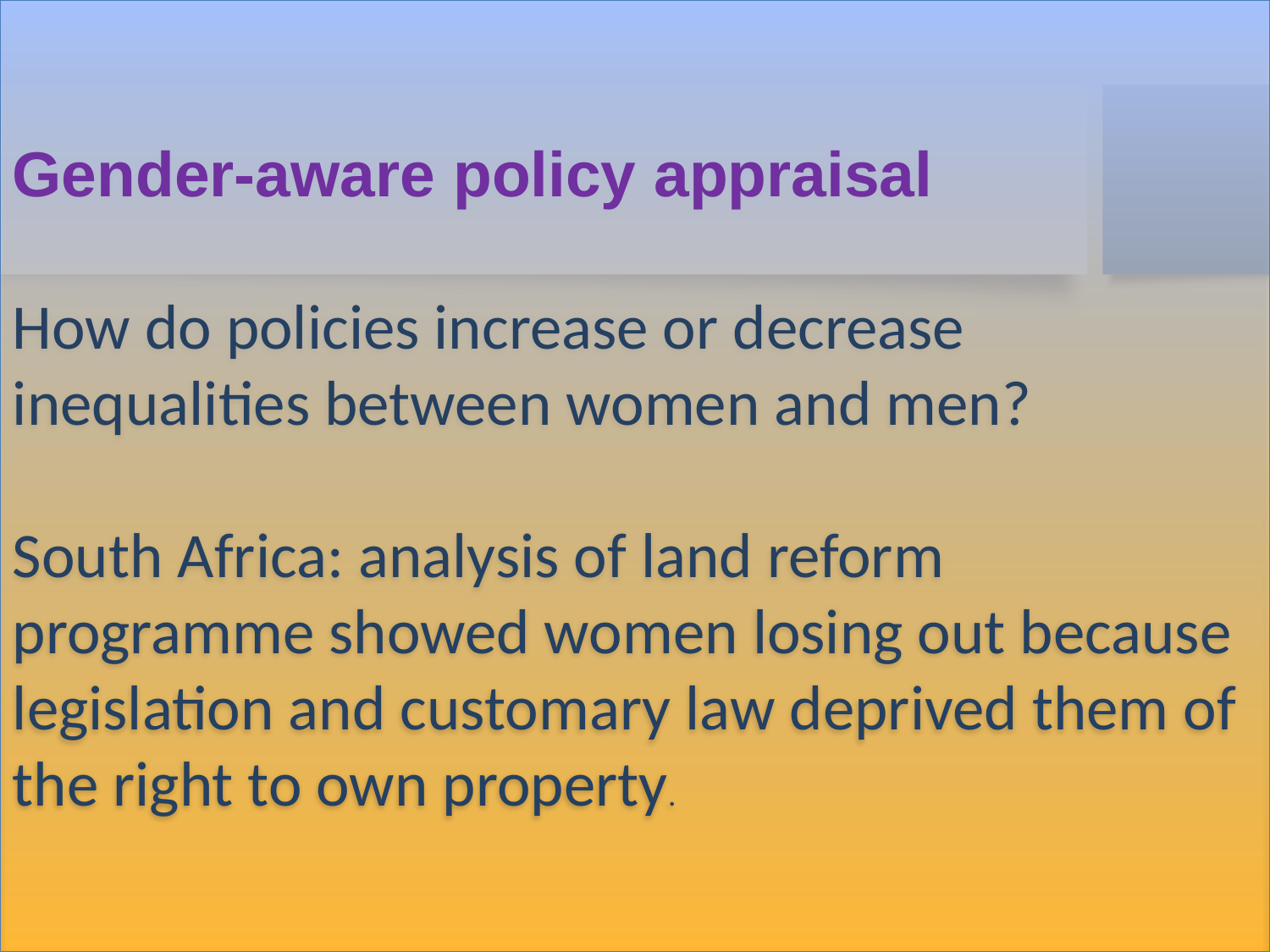

#

Gender-aware policy appraisal

How do policies increase or decrease inequalities between women and men?

South Africa: analysis of land reform programme showed women losing out because legislation and customary law deprived them of the right to own property.